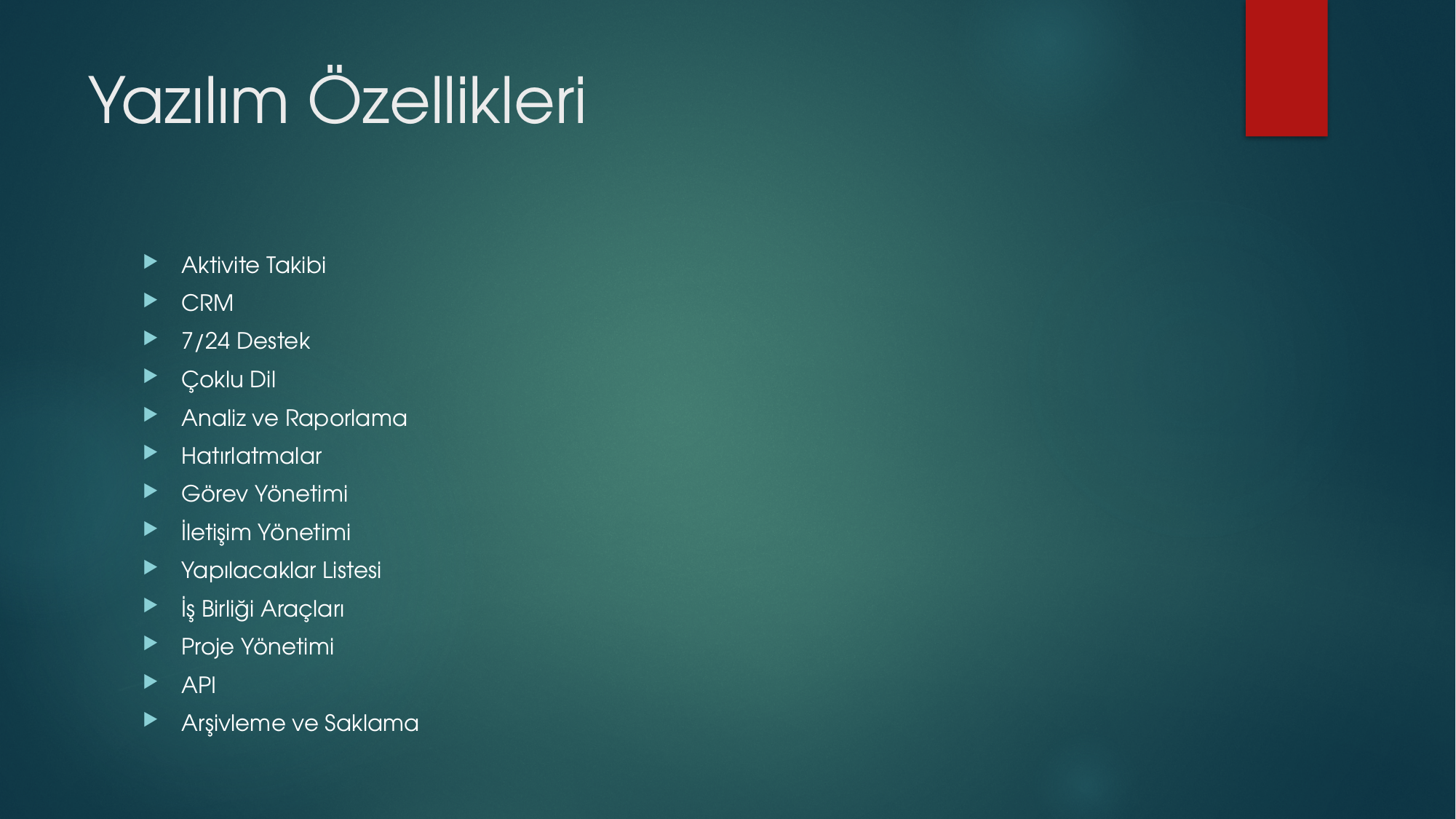

# Yazılım Özellikleri
Aktivite Takibi
CRM
7/24 Destek
Çoklu Dil
Analiz ve Raporlama
Hatırlatmalar
Görev Yönetimi
İletişim Yönetimi
Yapılacaklar Listesi
İş Birliği Araçları
Proje Yönetimi
API
Arşivleme ve Saklama